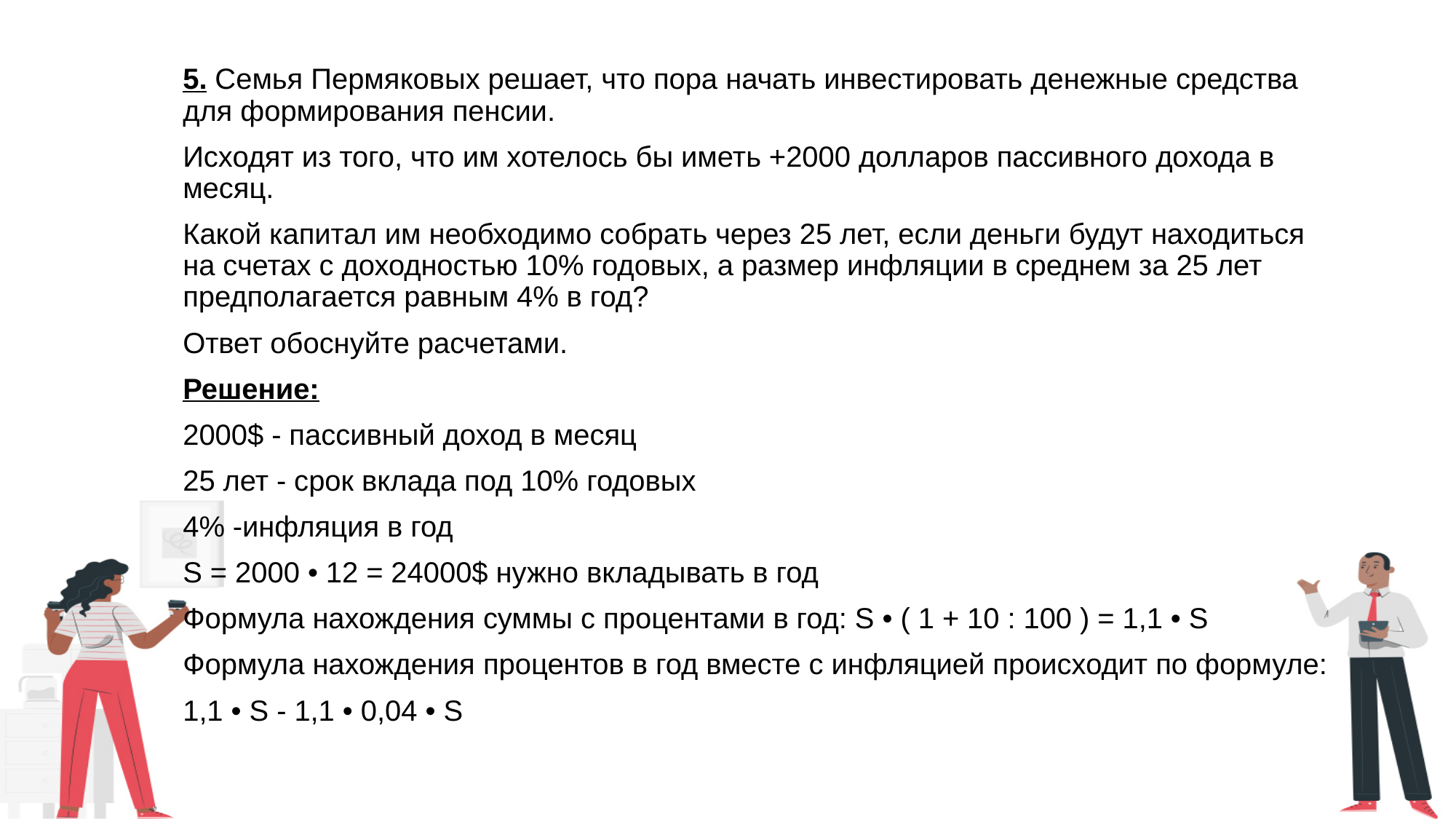

5. Семья Пермяковых решает, что пора начать инвестировать денежные средства для формирования пенсии.
Исходят из того, что им хотелось бы иметь +2000 долларов пассивного дохода в месяц.
Какой капитал им необходимо собрать через 25 лет, если деньги будут находиться на счетах с доходностью 10% годовых, а размер инфляции в среднем за 25 лет предполагается равным 4% в год?
Ответ обоснуйте расчетами.
Решение:
2000$ - пассивный доход в месяц
25 лет - срок вклада под 10% годовых
4% -инфляция в год
S = 2000 • 12 = 24000$ нужно вкладывать в год
Формула нахождения суммы с процентами в год: S • ( 1 + 10 : 100 ) = 1,1 • S
Формула нахождения процентов в год вместе с инфляцией происходит по формуле:
1,1 • S - 1,1 • 0,04 • S